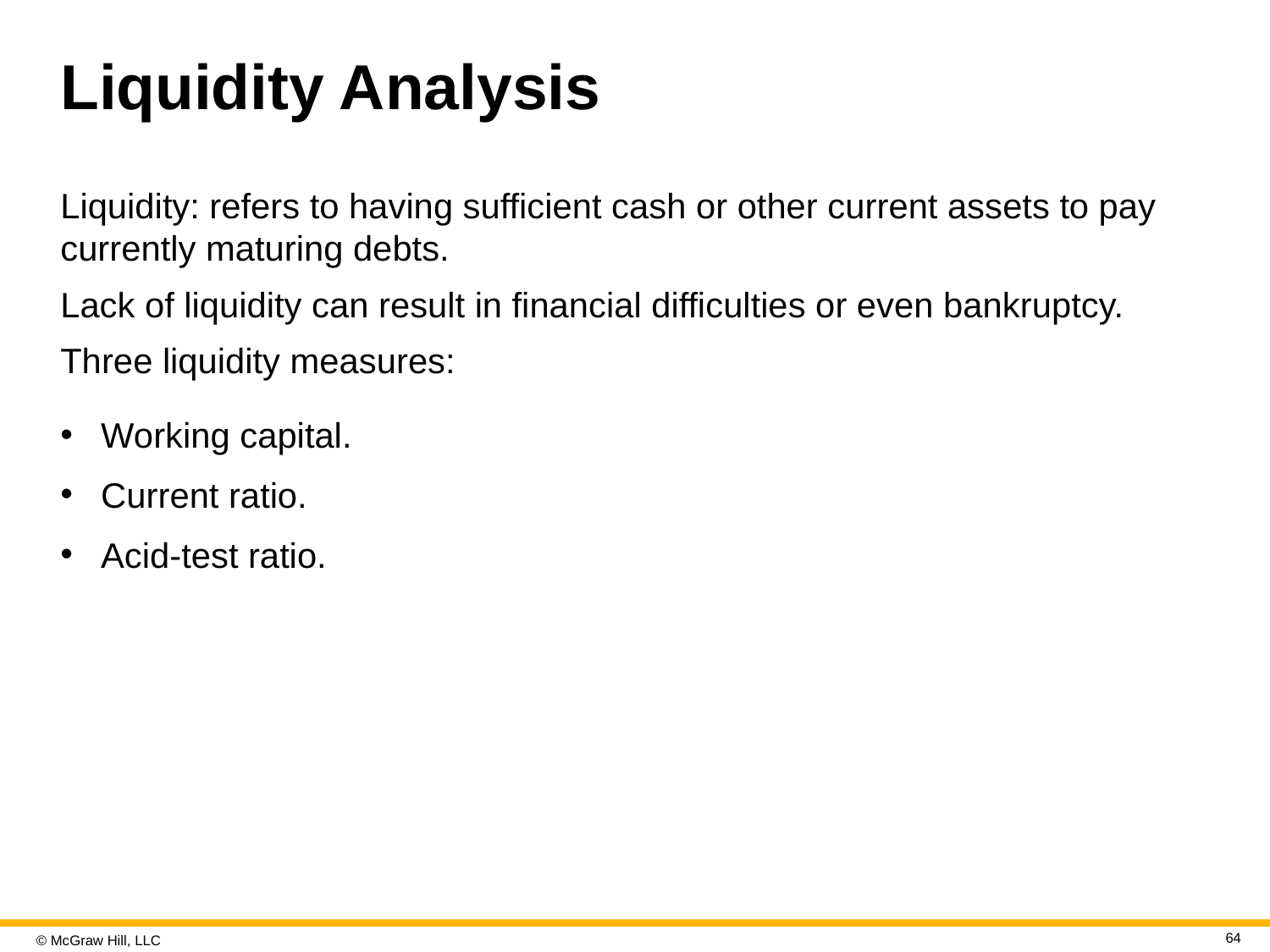

# Liquidity Analysis
Liquidity: refers to having sufficient cash or other current assets to pay currently maturing debts.
Lack of liquidity can result in financial difficulties or even bankruptcy.
Three liquidity measures:
Working capital.
Current ratio.
Acid-test ratio.
64